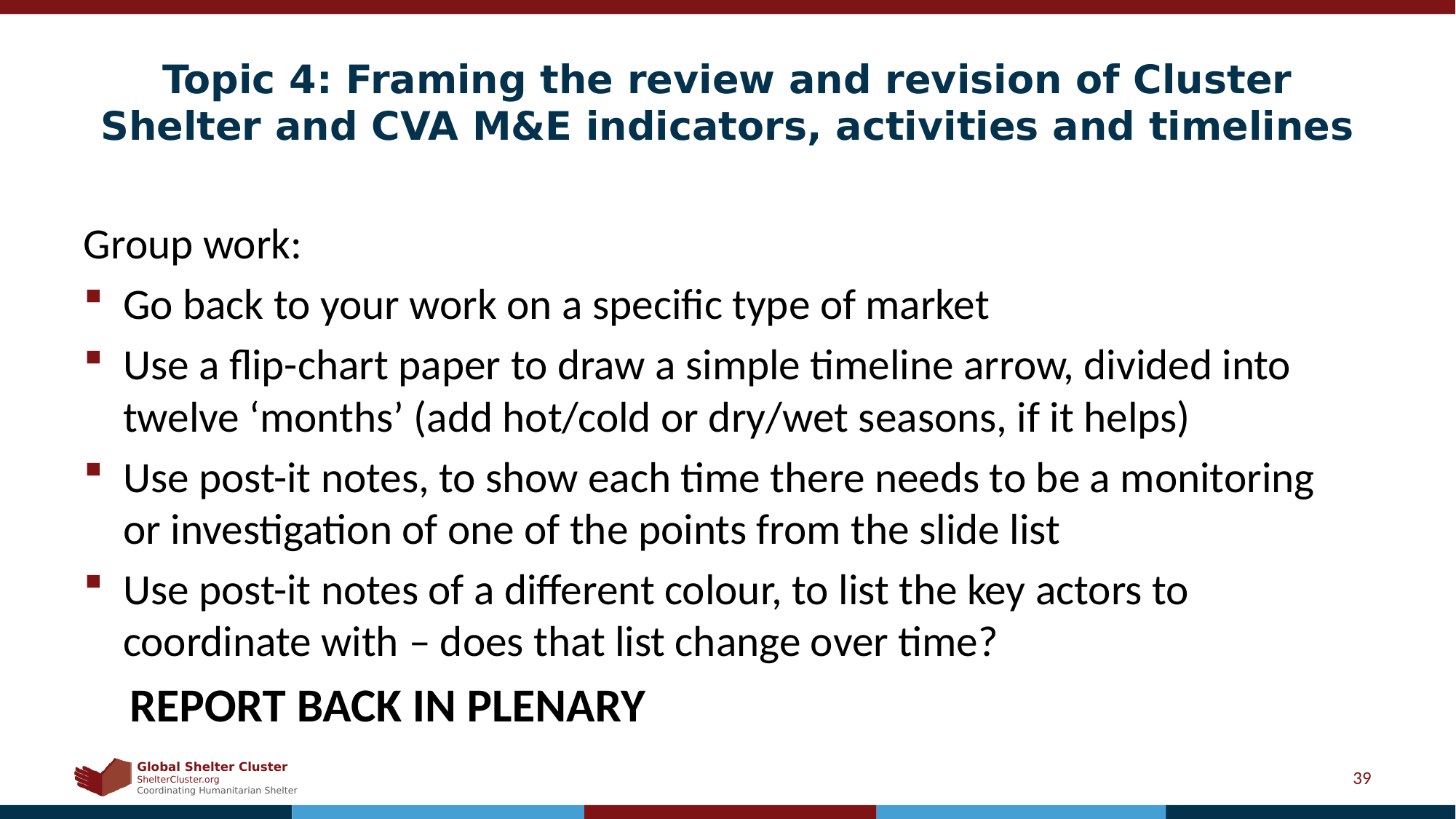

# Topic 4: Framing the review and revision of Cluster Shelter and CVA M&E indicators, activities and timelines
Group work:
Go back to your work on a specific type of market
Use a flip-chart paper to draw a simple timeline arrow, divided into twelve ‘months’ (add hot/cold or dry/wet seasons, if it helps)
Use post-it notes, to show each time there needs to be a monitoring or investigation of one of the points from the slide list
Use post-it notes of a different colour, to list the key actors to coordinate with – does that list change over time?
REPORT BACK IN PLENARY

39